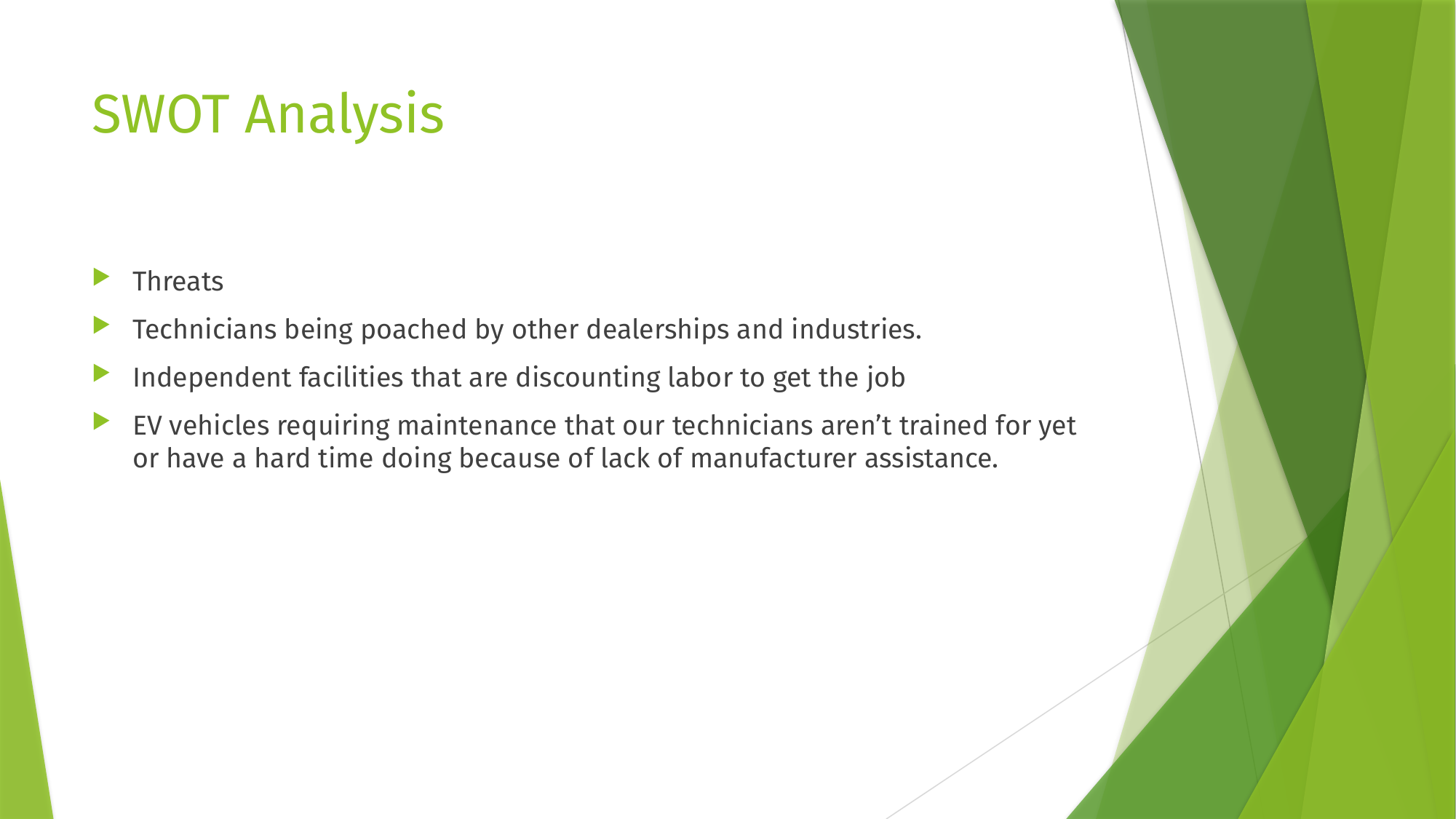

# SWOT Analysis
Threats
Technicians being poached by other dealerships and industries.
Independent facilities that are discounting labor to get the job
EV vehicles requiring maintenance that our technicians aren’t trained for yet or have a hard time doing because of lack of manufacturer assistance.